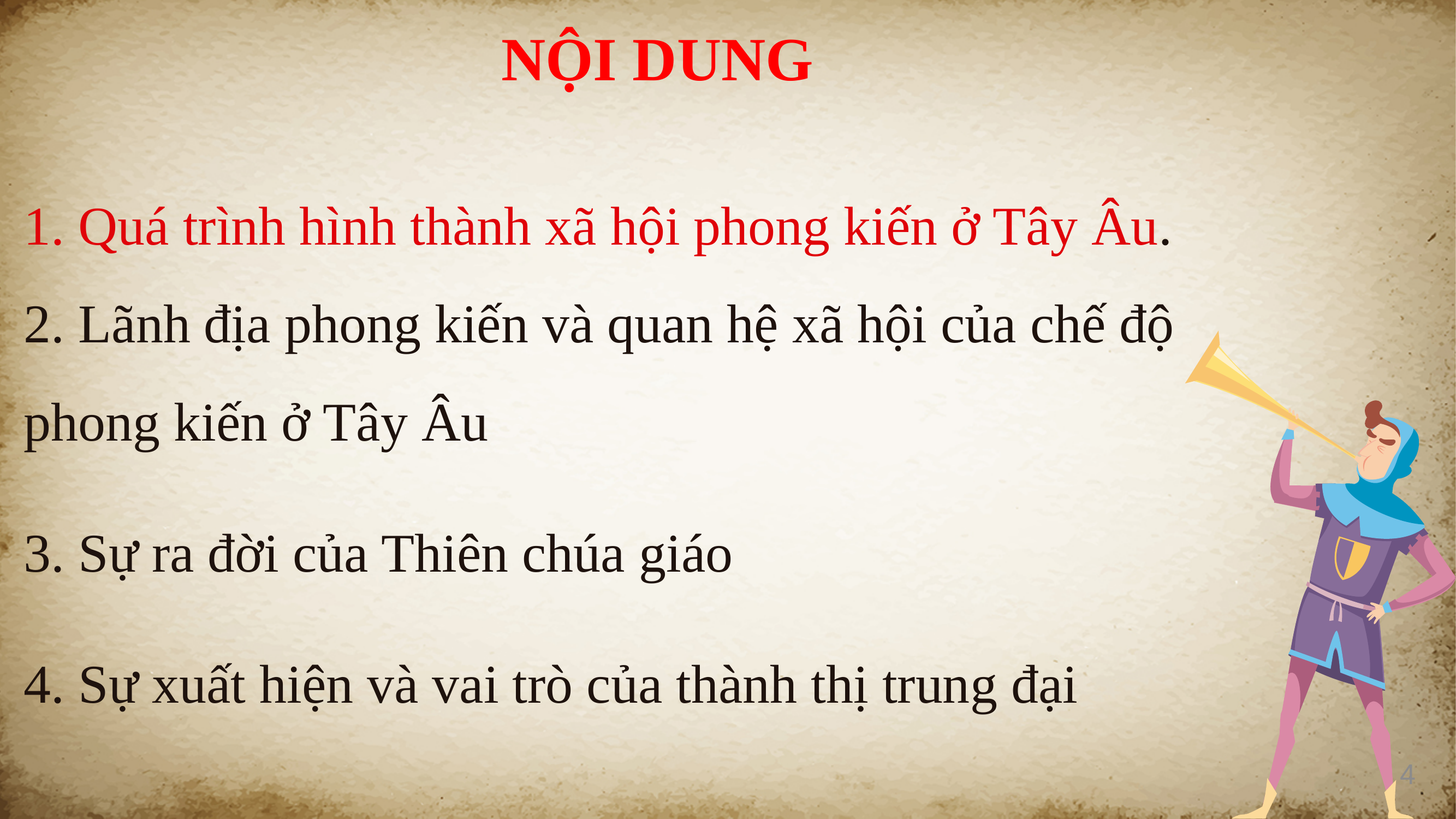

NỘI DUNG
1. Quá trình hình thành xã hội phong kiến ở Tây Âu.
2. Lãnh địa phong kiến và quan hệ xã hội của chế độ phong kiến ở Tây Âu
3. Sự ra đời của Thiên chúa giáo
4. Sự xuất hiện và vai trò của thành thị trung đại

4